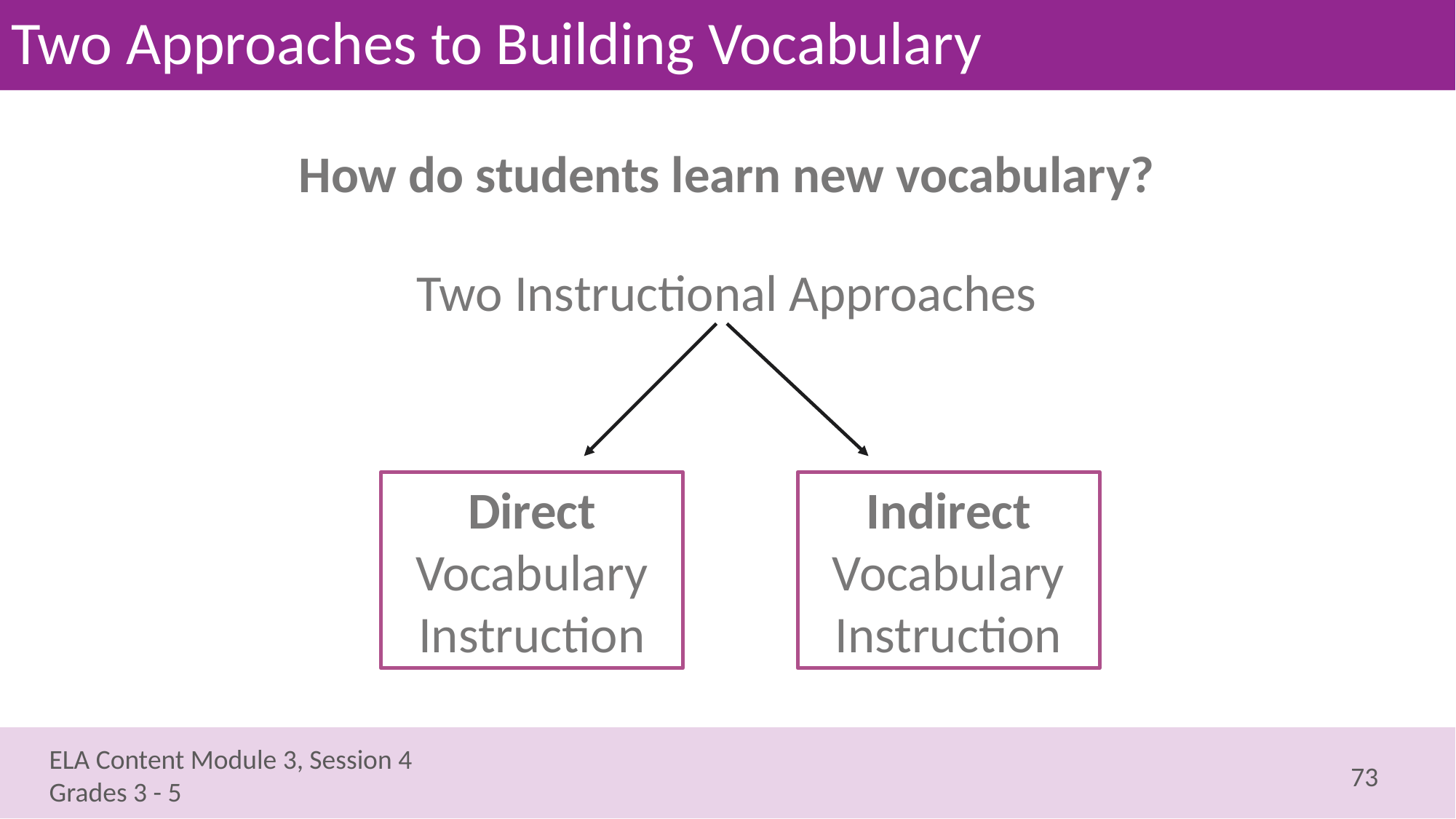

# Two Approaches to Building Vocabulary
How do students learn new vocabulary?

Two Instructional Approaches

Direct Vocabulary Instruction
Indirect Vocabulary Instruction
73